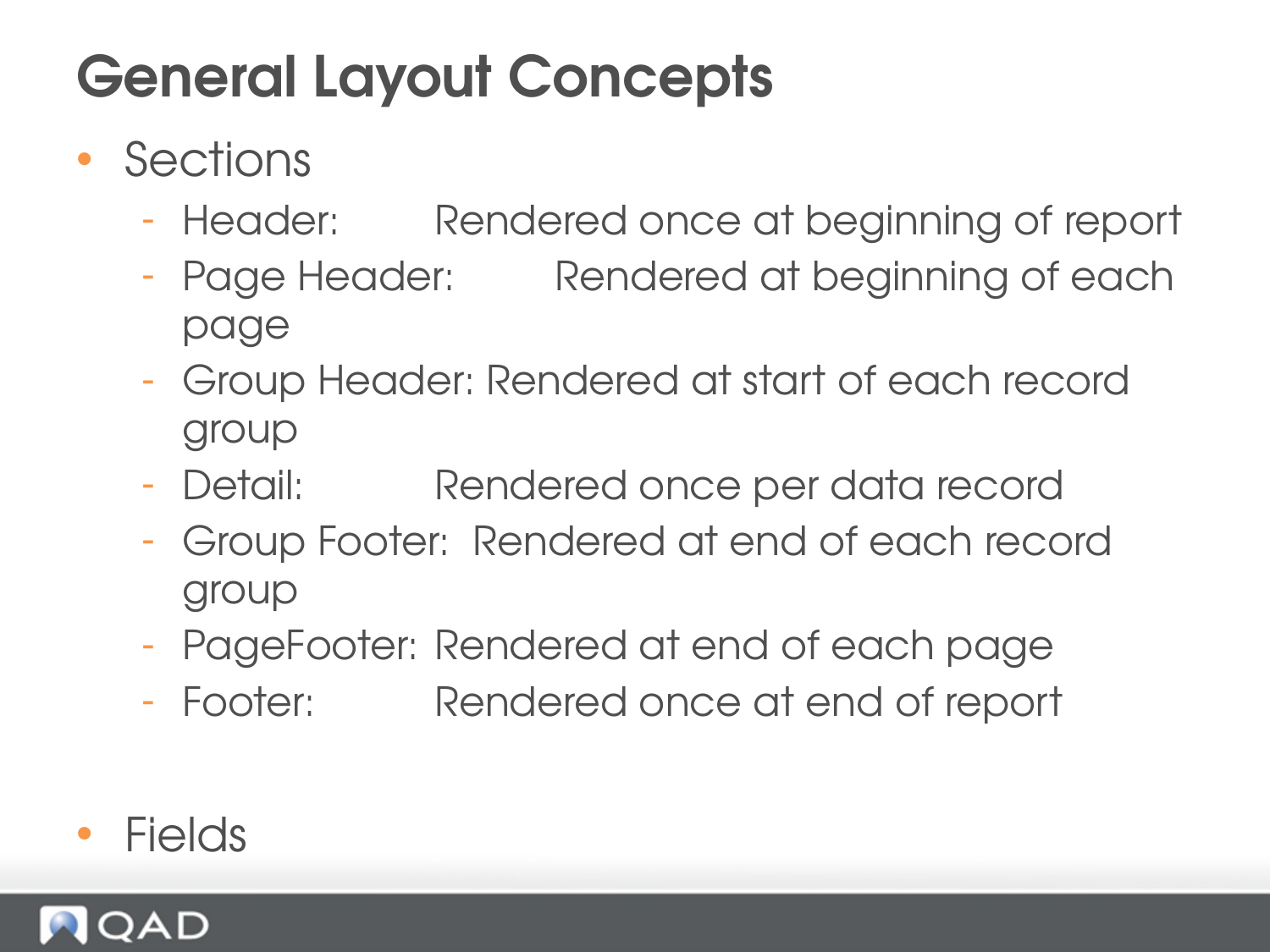

# General Layout Concepts
Sections
Header:		 Rendered once at beginning of report
Page Header:	 Rendered at beginning of each page
Group Header: Rendered at start of each record group
Detail:		 Rendered once per data record
Group Footer:  Rendered at end of each record group
PageFooter:	 Rendered at end of each page
Footer:		 Rendered once at end of report

Fields